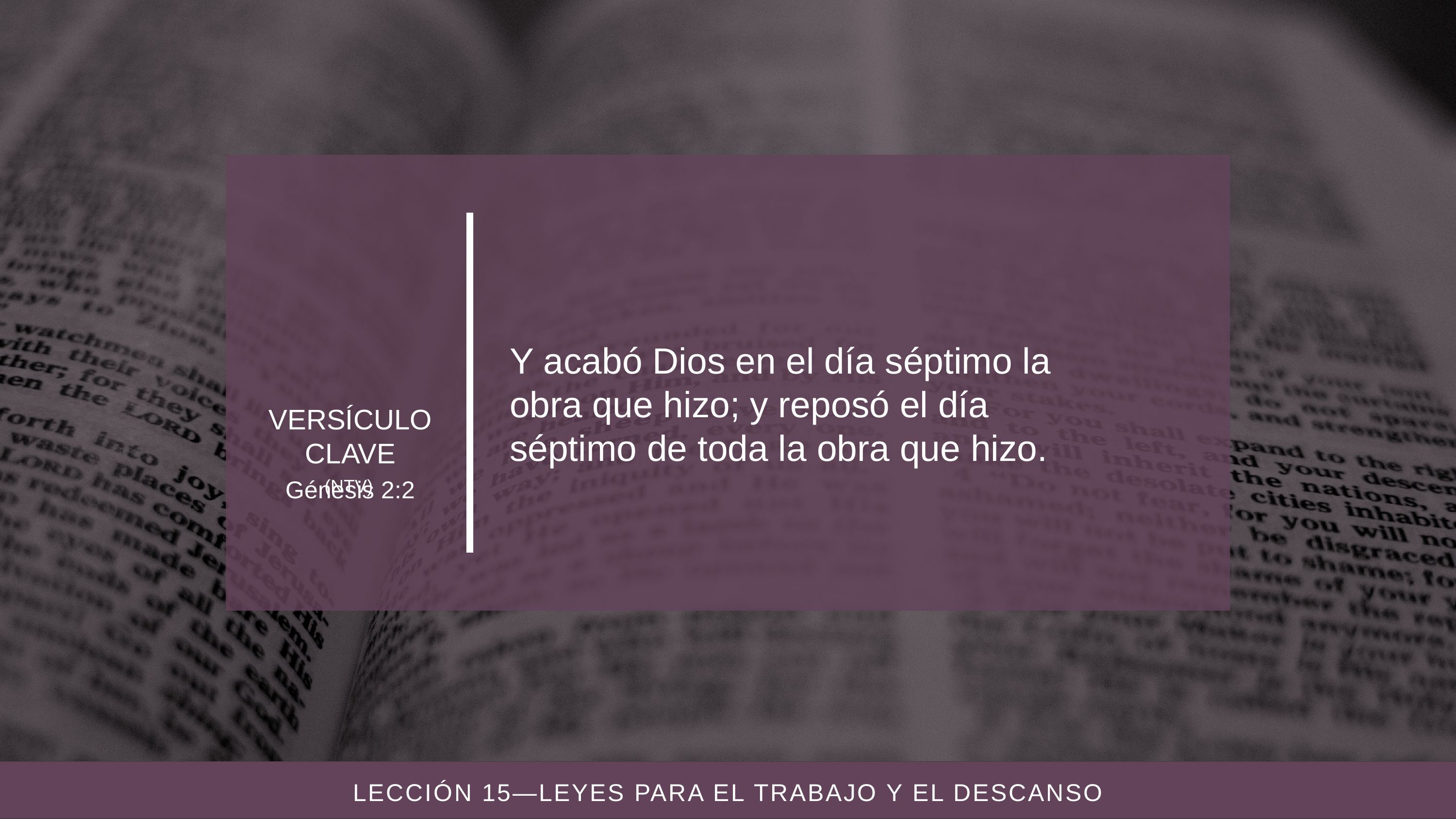

Y acabó Dios en el día séptimo la obra que hizo; y reposó el día séptimo de toda la obra que hizo.
(NTV)